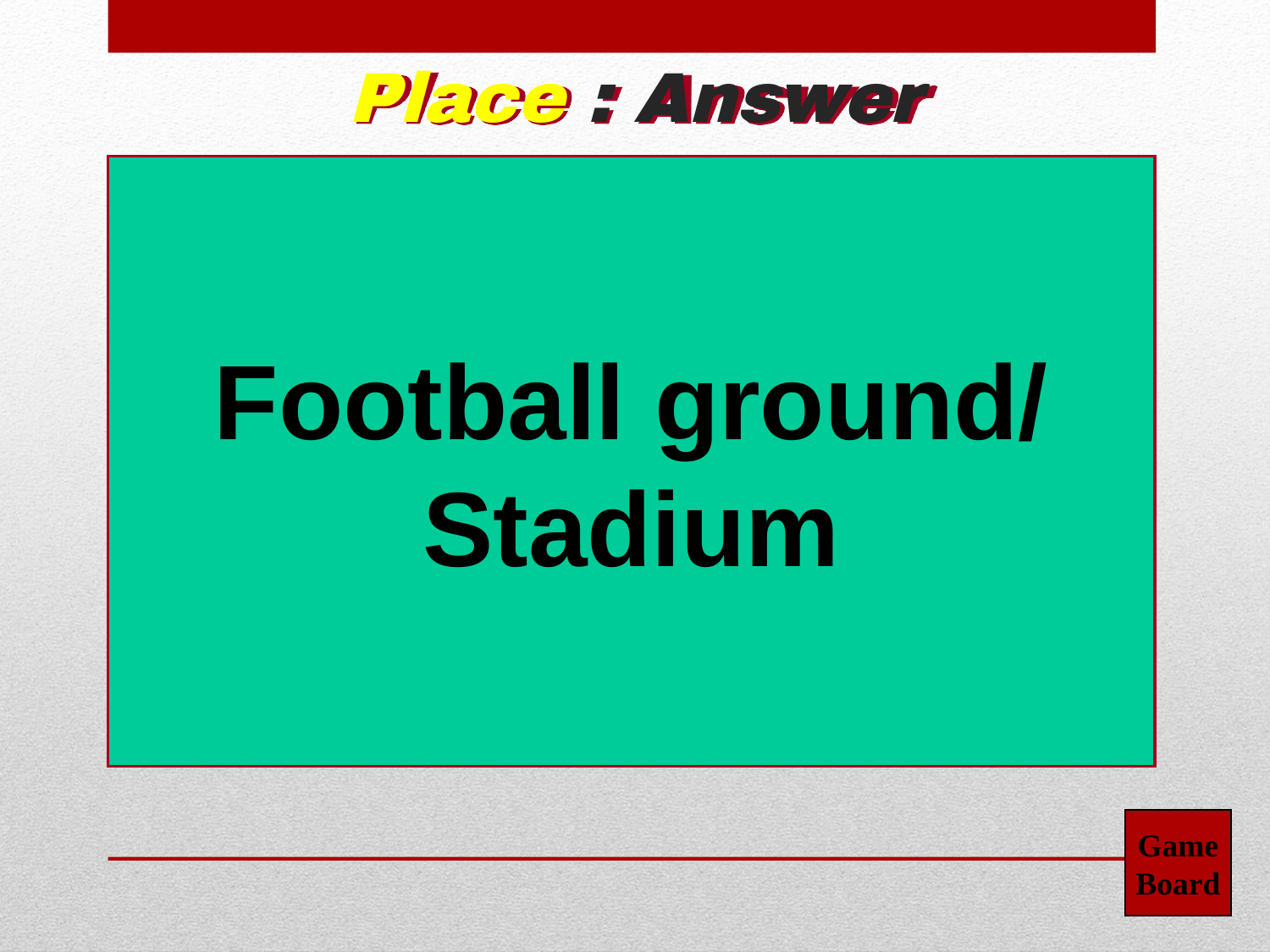

Place : Answer
Football ground/
Stadium
Game
Board